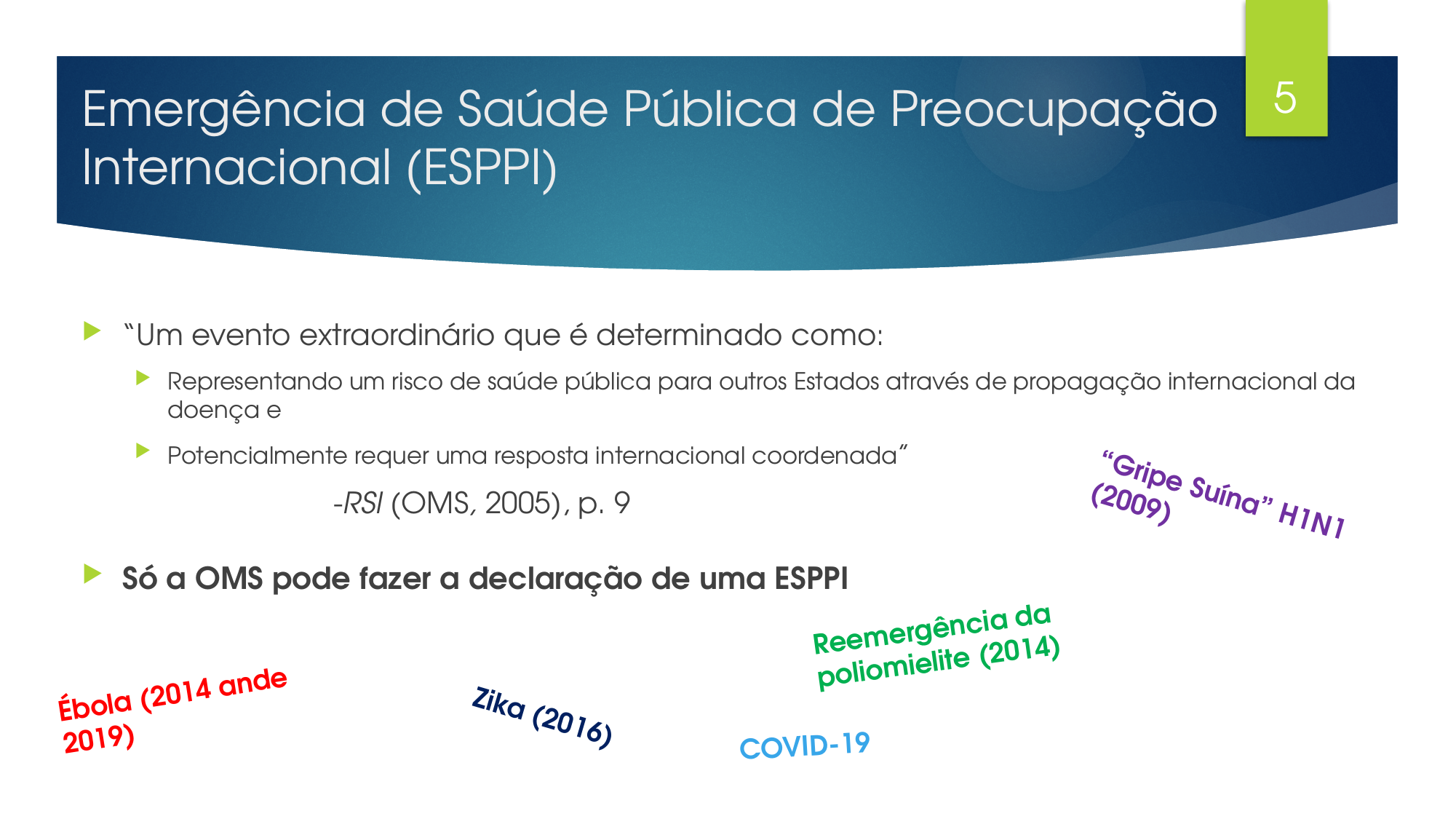

5
# Emergência de Saúde Pública de Preocupação Internacional (ESPPI)
“Um evento extraordinário que é determinado como:
Representando um risco de saúde pública para outros Estados através de propagação internacional da doença e
Potencialmente requer uma resposta internacional coordenada”
                            						-RSI (OMS, 2005), p. 9
“Gripe Suína” H1N1 (2009)
Só a OMS pode fazer a declaração de uma ESPPI
Reemergência da poliomielite (2014)
Ébola (2014 ande 2019)
Zika (2016)
COVID-19